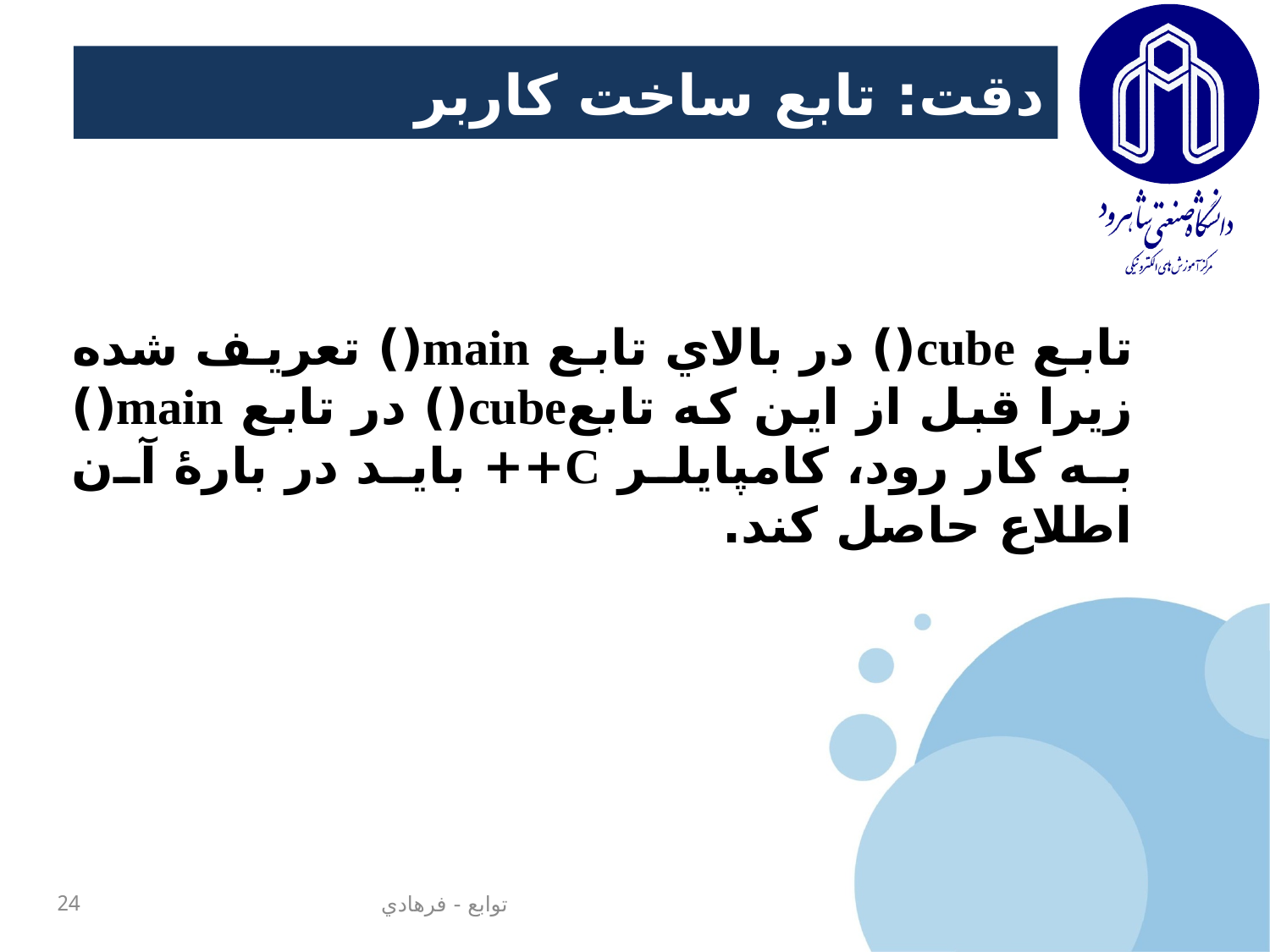

# دقت: تابع ساخت کاربر
تابع cube() در بالاي تابع main() تعريف شده زيرا قبل از اين كه تابعcube() در تابع main() به كار رود، كامپايلر C++ بايد در بارۀ‌ آن اطلاع حاصل كند.
24
توابع - فرهادي